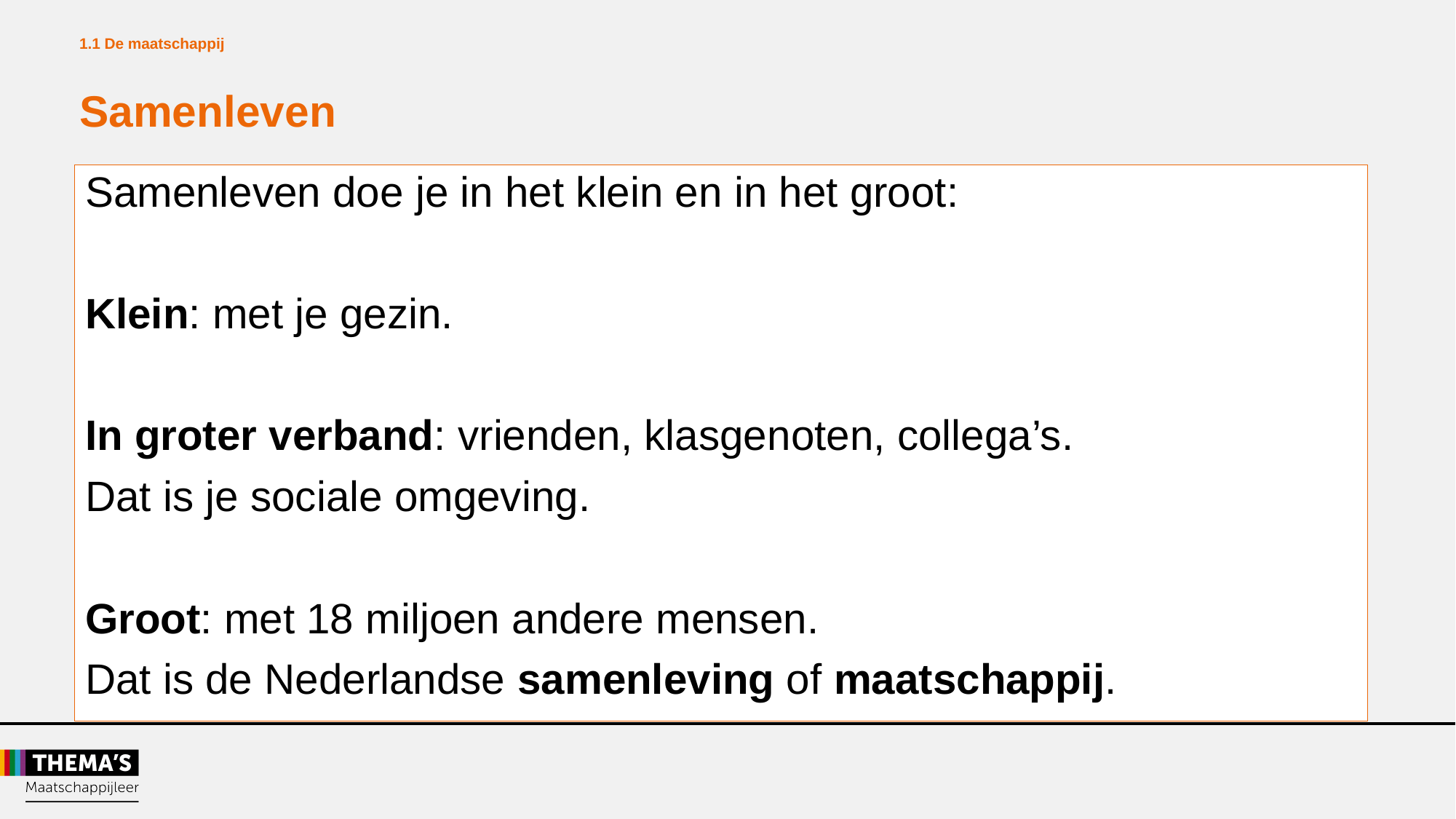

1.1 De maatschappij
Samenleven
Samenleven doe je in het klein en in het groot:

Klein: met je gezin.

In groter verband: vrienden, klasgenoten, collega’s.
Dat is je sociale omgeving.

Groot: met 18 miljoen andere mensen.
Dat is de Nederlandse samenleving of maatschappij.